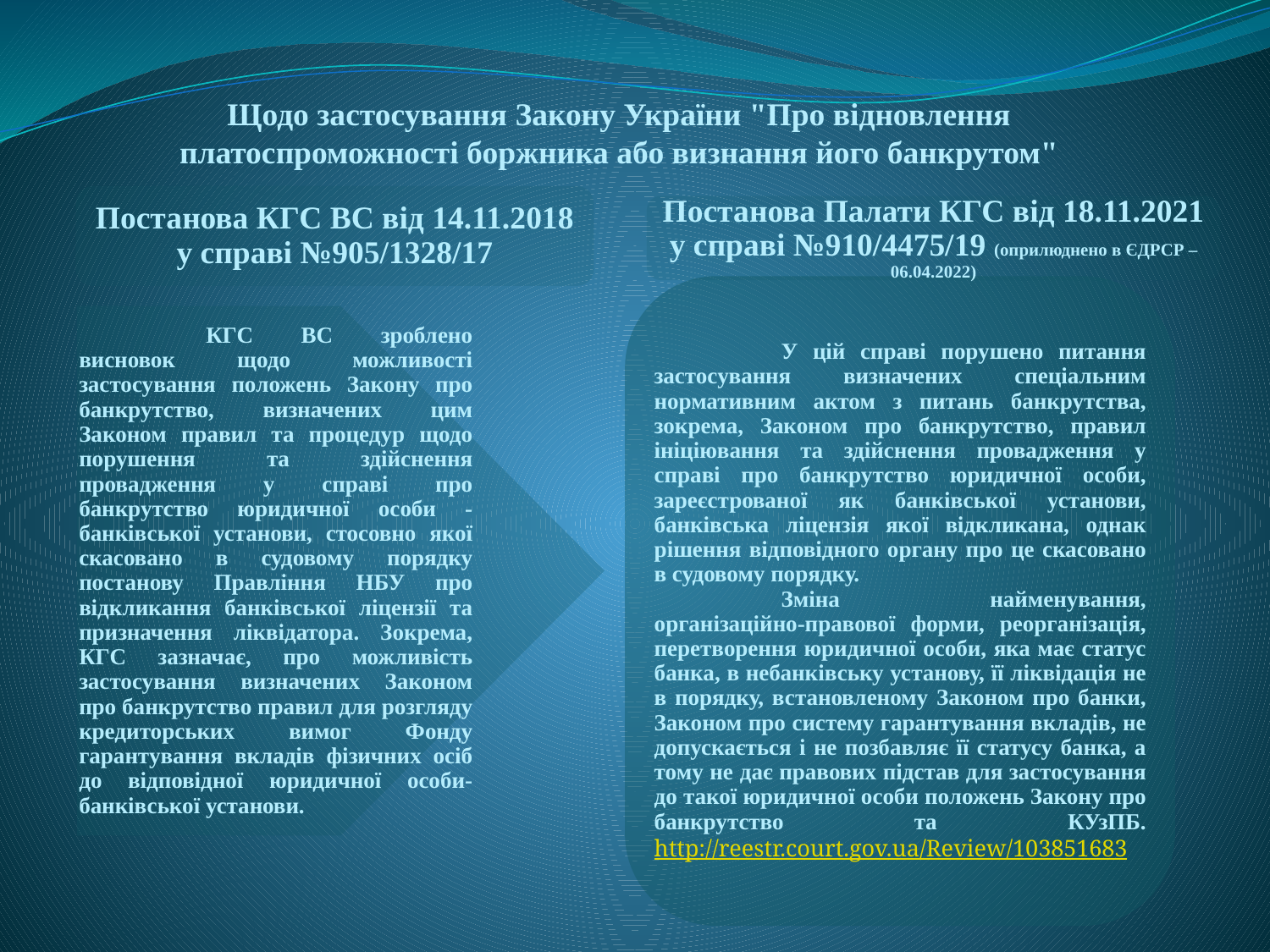

Щодо застосування Закону України "Про відновлення платоспроможності боржника або визнання його банкрутом"

Постанова КГС ВС від 14.11.2018 у справі №905/1328/17
Постанова Палати КГС від 18.11.2021 у справі №910/4475/19 (оприлюднено в ЄДРСР – 06.04.2022)
	КГС ВС зроблено висновок щодо можливості застосування положень Закону про банкрутство, визначених цим Законом правил та процедур щодо порушення та здійснення провадження у справі про банкрутство юридичної особи - банківської установи, стосовно якої скасовано в судовому порядку постанову Правління НБУ про відкликання банківської ліцензії та призначення ліквідатора. Зокрема, КГС зазначає, про можливість застосування визначених Законом про банкрутство правил для розгляду кредиторських вимог Фонду гарантування вкладів фізичних осіб до відповідної юридичної особи-банківської установи.
	У цій справі порушено питання застосування визначених спеціальним нормативним актом з питань банкрутства, зокрема, Законом про банкрутство, правил ініціювання та здійснення провадження у справі про банкрутство юридичної особи, зареєстрованої як банківської установи, банківська ліцензія якої відкликана, однак рішення відповідного органу про це скасовано в судовому порядку.
	Зміна найменування, організаційно-правової форми, реорганізація, перетворення юридичної особи, яка має статус банка, в небанківську установу, її ліквідація не в порядку, встановленому Законом про банки, Законом про систему гарантування вкладів, не допускається і не позбавляє її статусу банка, а тому не дає правових підстав для застосування до такої юридичної особи положень Закону про банкрутство та КУзПБ. http://reestr.court.gov.ua/Review/103851683